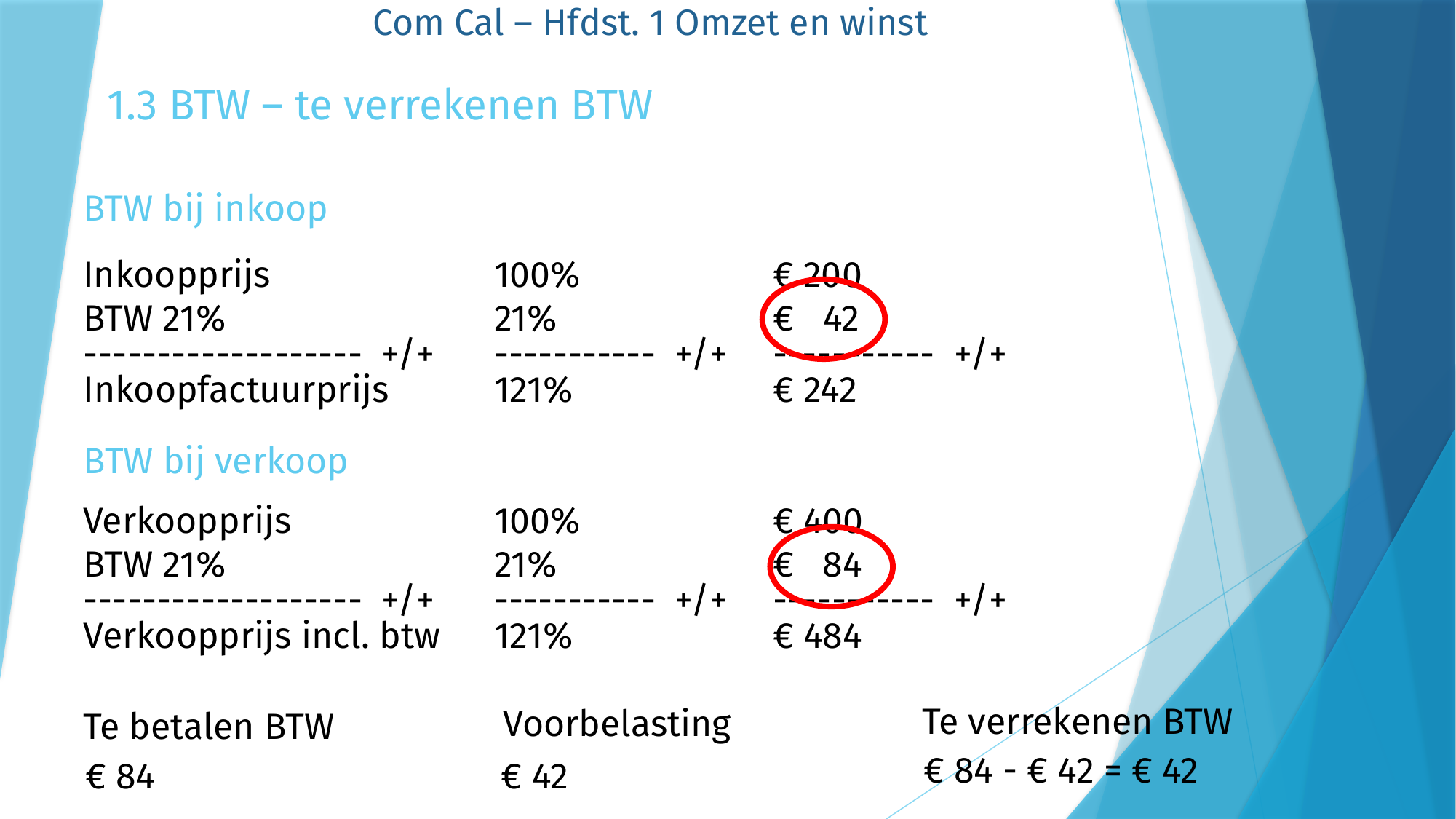

Com Cal – Hfdst. 1 Omzet en winst
1.3 BTW – te verrekenen BTW
BTW bij inkoop
Inkoopprijs
BTW 21%
100%
21%
€ 200
€   42

-------------------  +/+
-----------  +/+
-----------  +/+
Inkoopfactuurprijs
121%
€ 242
BTW bij verkoop
Verkoopprijs
BTW 21%
100%
21%
€ 400
€   84

-------------------  +/+
-----------  +/+
-----------  +/+
Verkoopprijs incl. btw
121%
€ 484
Te verrekenen BTW
Voorbelasting
Te betalen BTW
€ 84 - € 42 = € 42
€ 84
€ 42